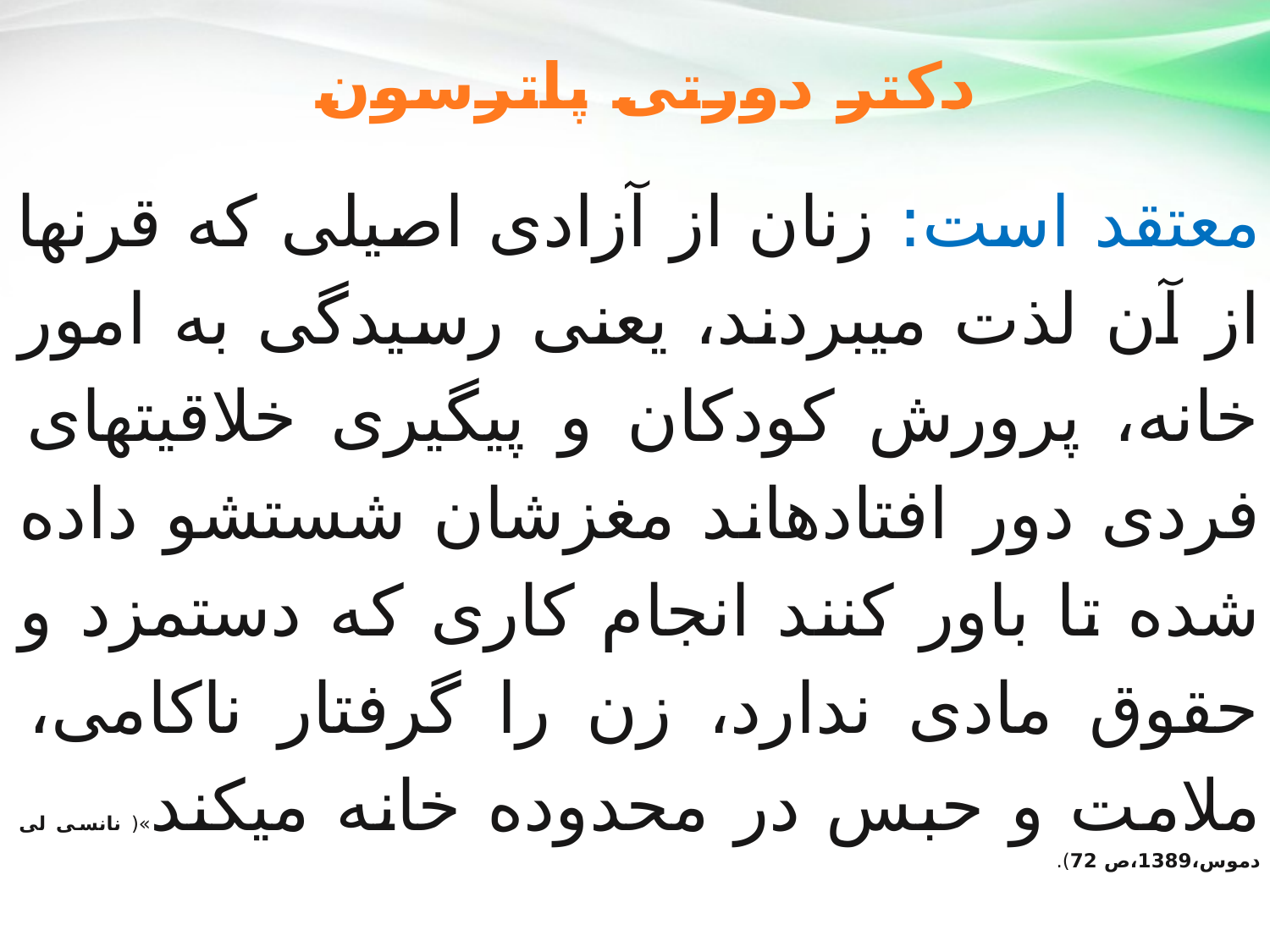

دکتر دورتی پاترسون
معتقد است: زنان از آزادی اصیلی که قرن­ها از آن لذت می­بردند، یعنی رسیدگی به امور خانه، پرورش کودکان و پیگیری خلاقیت­های فردی دور افتاده­اند مغزشان شستشو داده شده تا باور کنند انجام کاری که دستمزد و حقوق مادی ندارد، زن را گرفتار ناکامی، ملامت و حبس در محدوده خانه می­کند»( نانسی لی دموس،1389،ص 72).